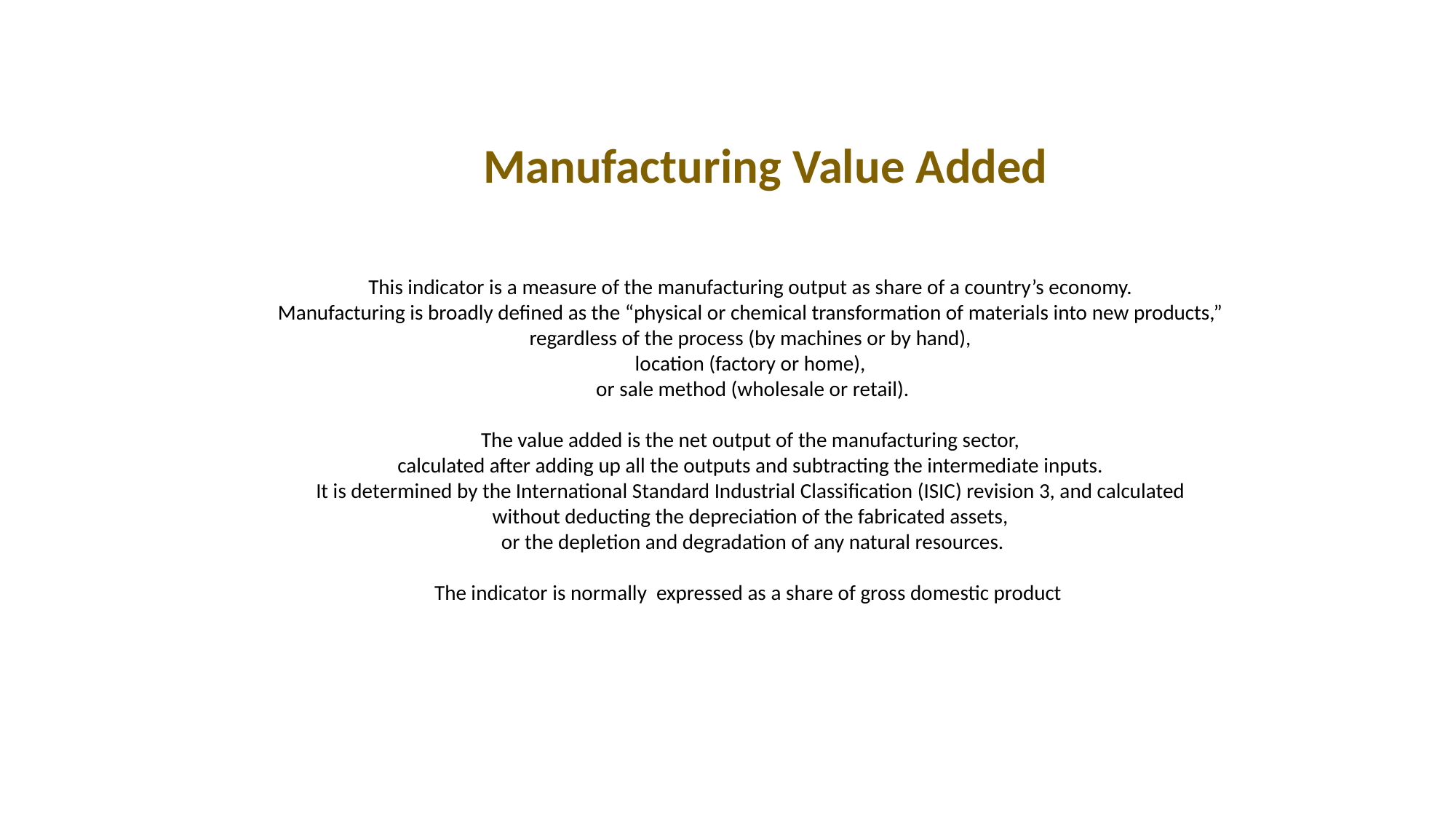

Manufacturing Value Added

This indicator is a measure of the manufacturing output as share of a country’s economy.
Manufacturing is broadly defined as the “physical or chemical transformation of materials into new products,”
regardless of the process (by machines or by hand),
location (factory or home),
or sale method (wholesale or retail).

The value added is the net output of the manufacturing sector,
calculated after adding up all the outputs and subtracting the intermediate inputs.
It is determined by the International Standard Industrial Classification (ISIC) revision 3, and calculated
without deducting the depreciation of the fabricated assets,
or the depletion and degradation of any natural resources.

The indicator is normally  expressed as a share of gross domestic product